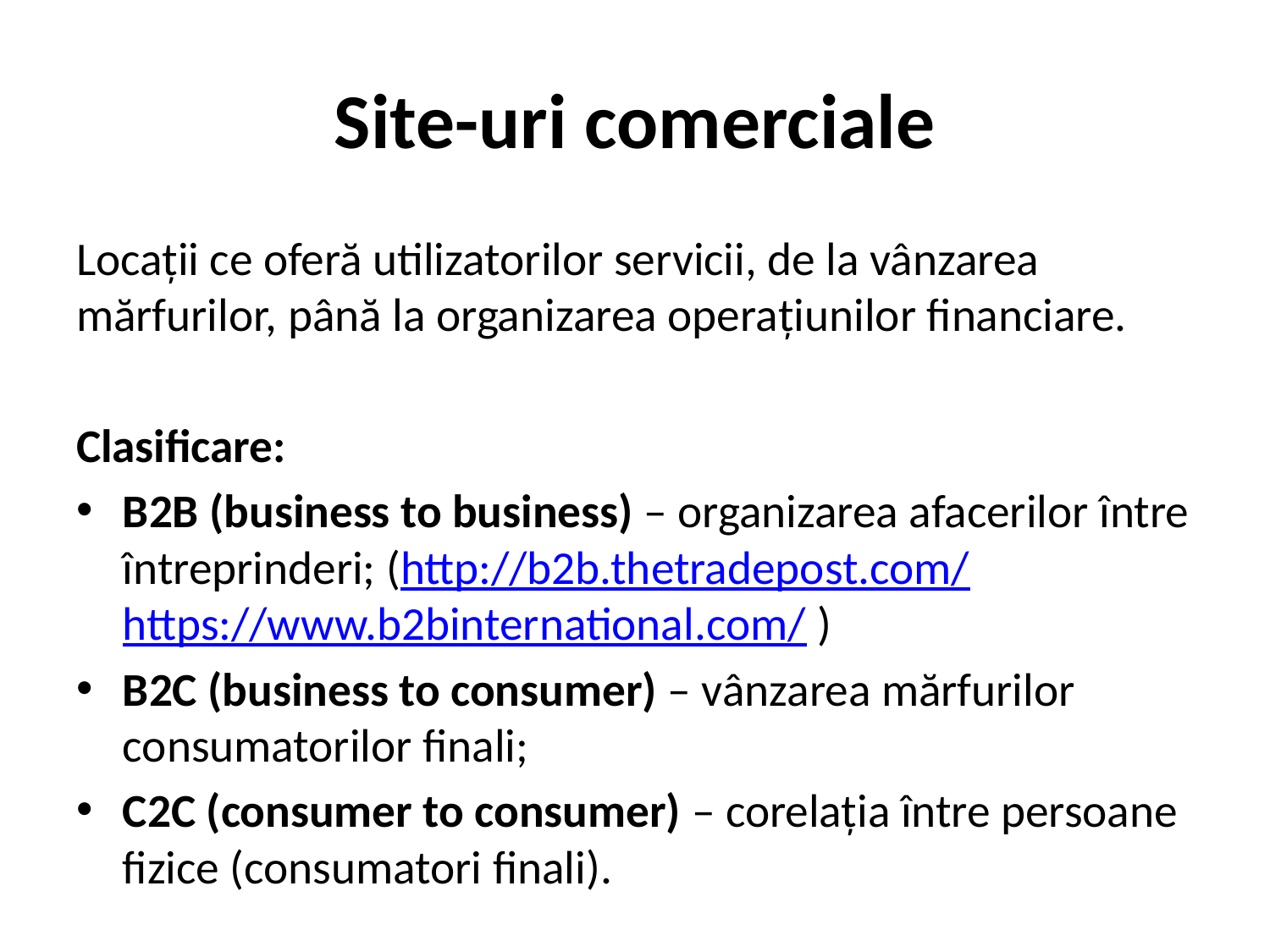

# Site-uri comerciale
Locații ce oferă utilizatorilor servicii, de la vânzarea mărfurilor, până la organizarea operațiunilor financiare.

Clasificare:
B2B (business to business) – organizarea afacerilor între întreprinderi; (http://b2b.thetradepost.com/ https://www.b2binternational.com/ )
B2C (business to consumer) – vânzarea mărfurilor consumatorilor finali;
C2C (consumer to consumer) – corelația între persoane fizice (consumatori finali).